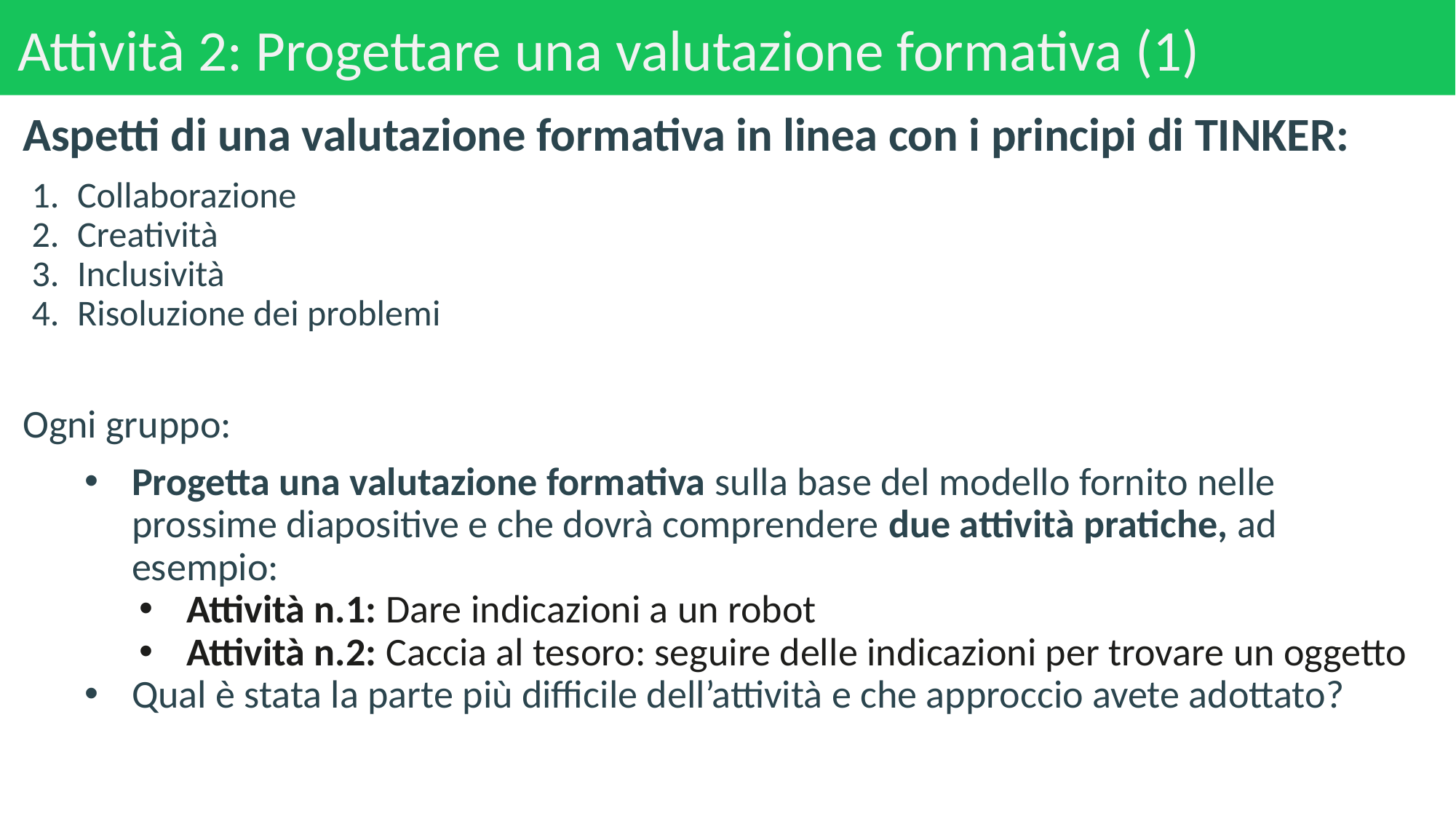

# Attività 2: Progettare una valutazione formativa (1)
Aspetti di una valutazione formativa in linea con i principi di TINKER:
Collaborazione
Creatività
Inclusività
Risoluzione dei problemi

Ogni gruppo:
Progetta una valutazione formativa sulla base del modello fornito nelle prossime diapositive e che dovrà comprendere due attività pratiche, ad esempio:
Attività n.1: Dare indicazioni a un robot
Attività n.2: Caccia al tesoro: seguire delle indicazioni per trovare un oggetto
Qual è stata la parte più difficile dell’attività e che approccio avete adottato?